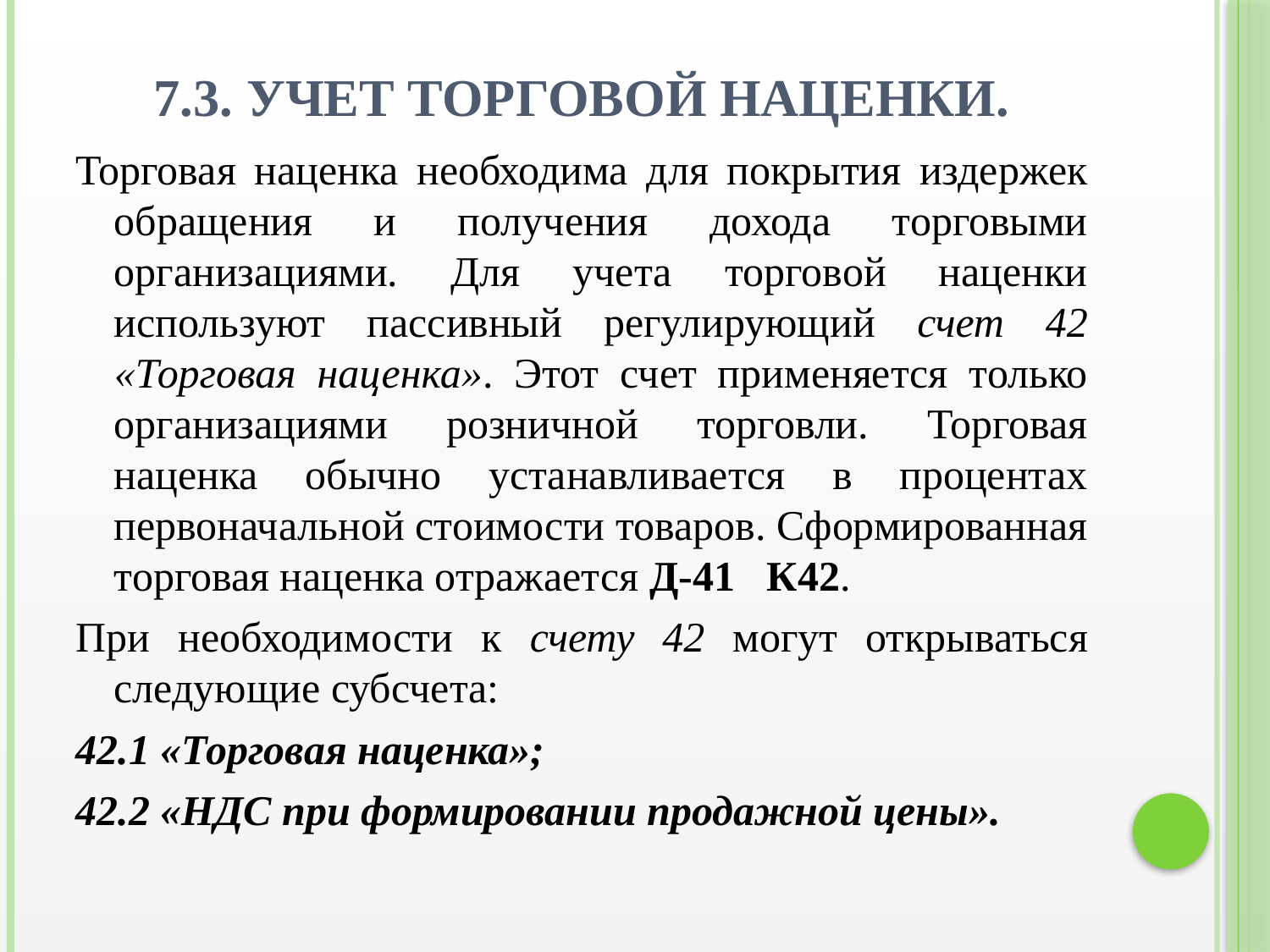

# 7.3. Учет торговой наценки.
Торговая наценка необходима для покрытия издержек обращения и получения дохода торговыми организациями. Для учета торговой наценки используют пассивный регулирующий счет 42 «Торговая наценка». Этот счет применяется только организациями розничной торговли. Торговая наценка обычно устанавливается в процентах первоначальной стоимости товаров. Сформированная торговая наценка отражается Д-41   К42.
При необходимости к счету 42 могут открываться следующие субсчета:
42.1 «Торговая наценка»;
42.2 «НДС при формировании продажной цены».